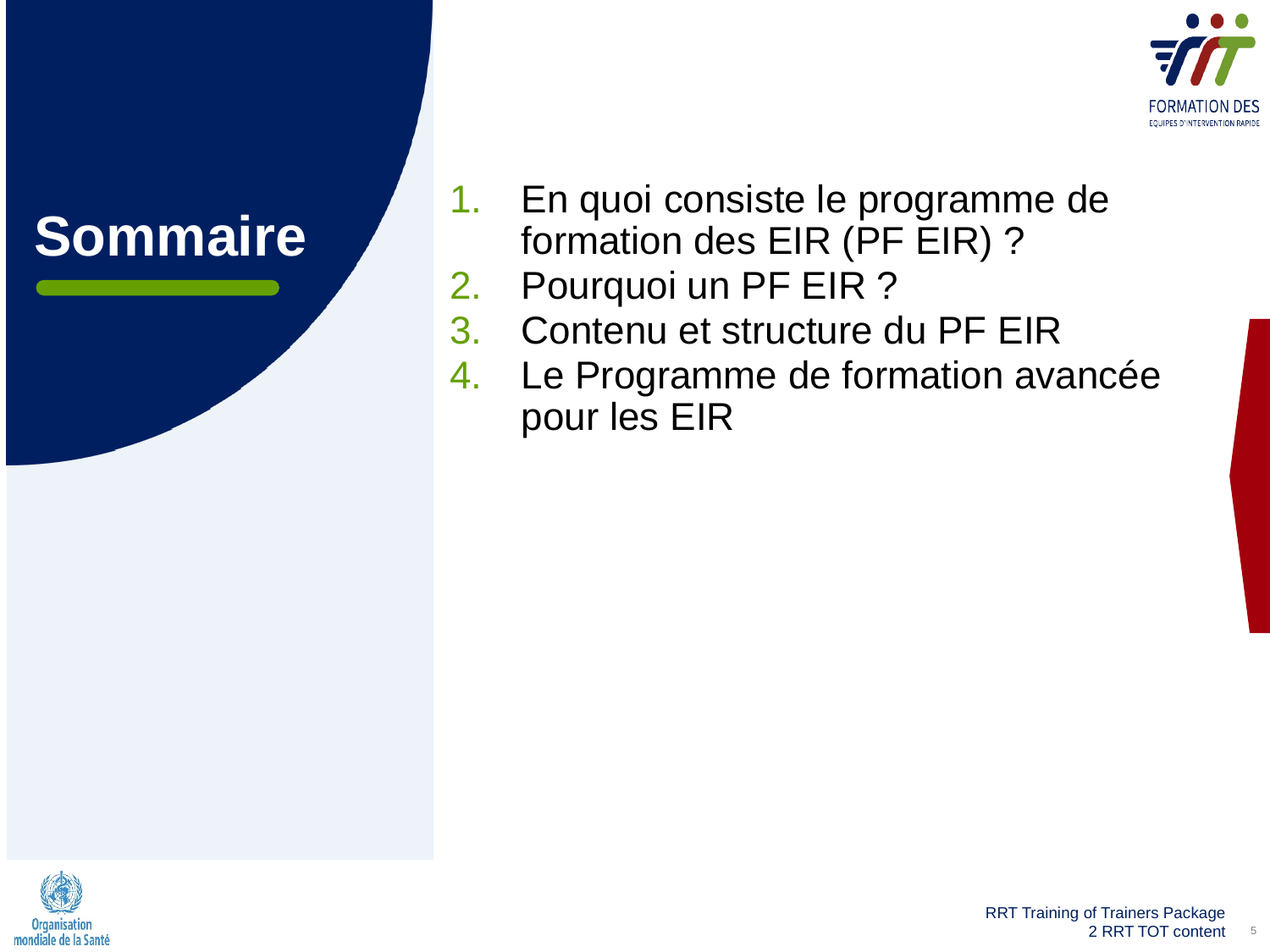

Sommaire
En quoi consiste le programme de formation des EIR (PF EIR) ?
Pourquoi un PF EIR ?
Contenu et structure du PF EIR
Le Programme de formation avancée pour les EIR